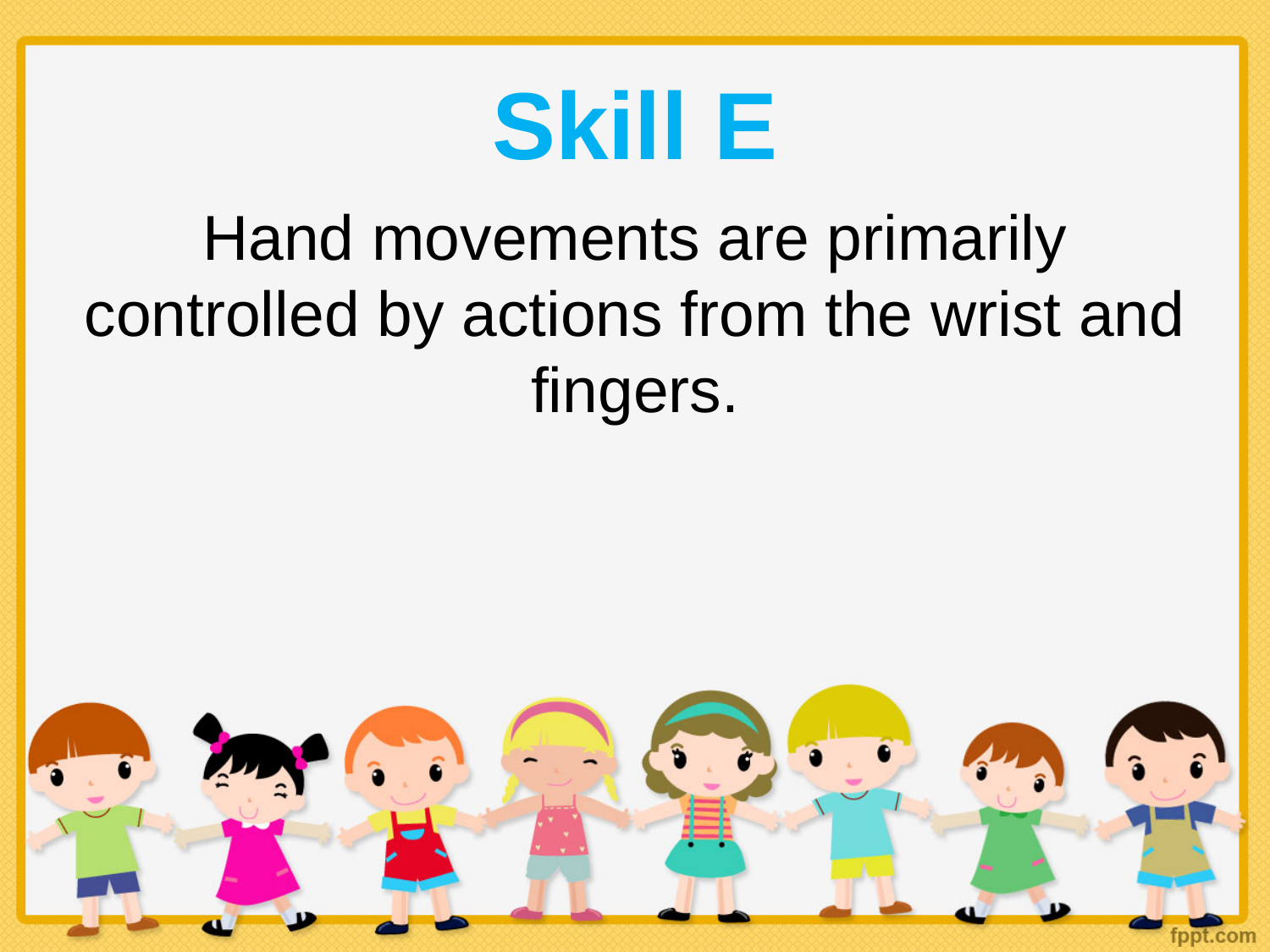

# Skill E
Hand movements are primarily controlled by actions from the wrist and fingers.